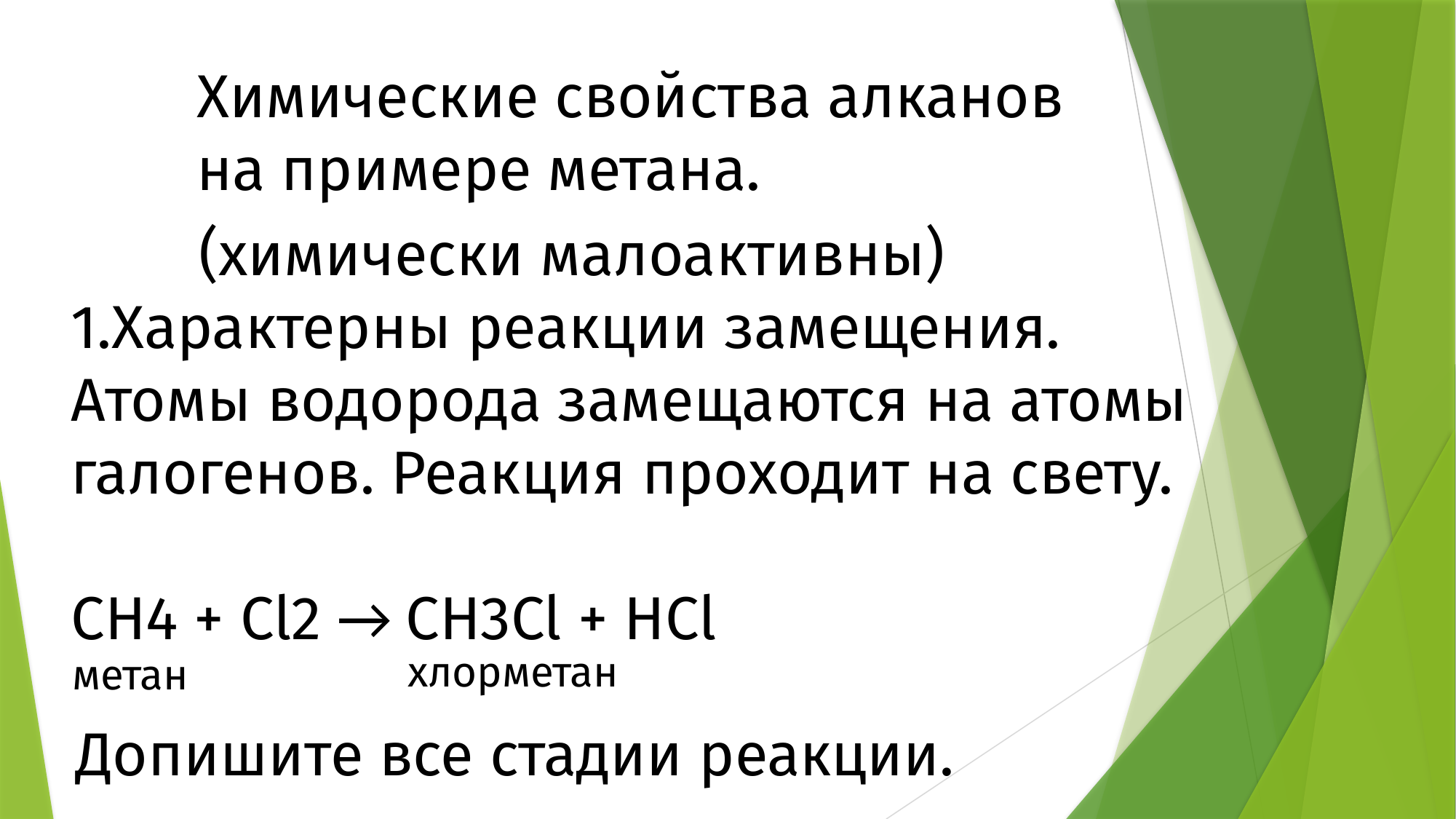

Химические свойства алканов
на примере метана.
(химически малоактивны)
Характерны реакции замещения.
Атомы водорода замещаются на атомы
галогенов. Реакция проходит на свету.

СН4 + Cl2 → CH3Cl + HCl

хлорметан
метан
Допишите все стадии реакции.